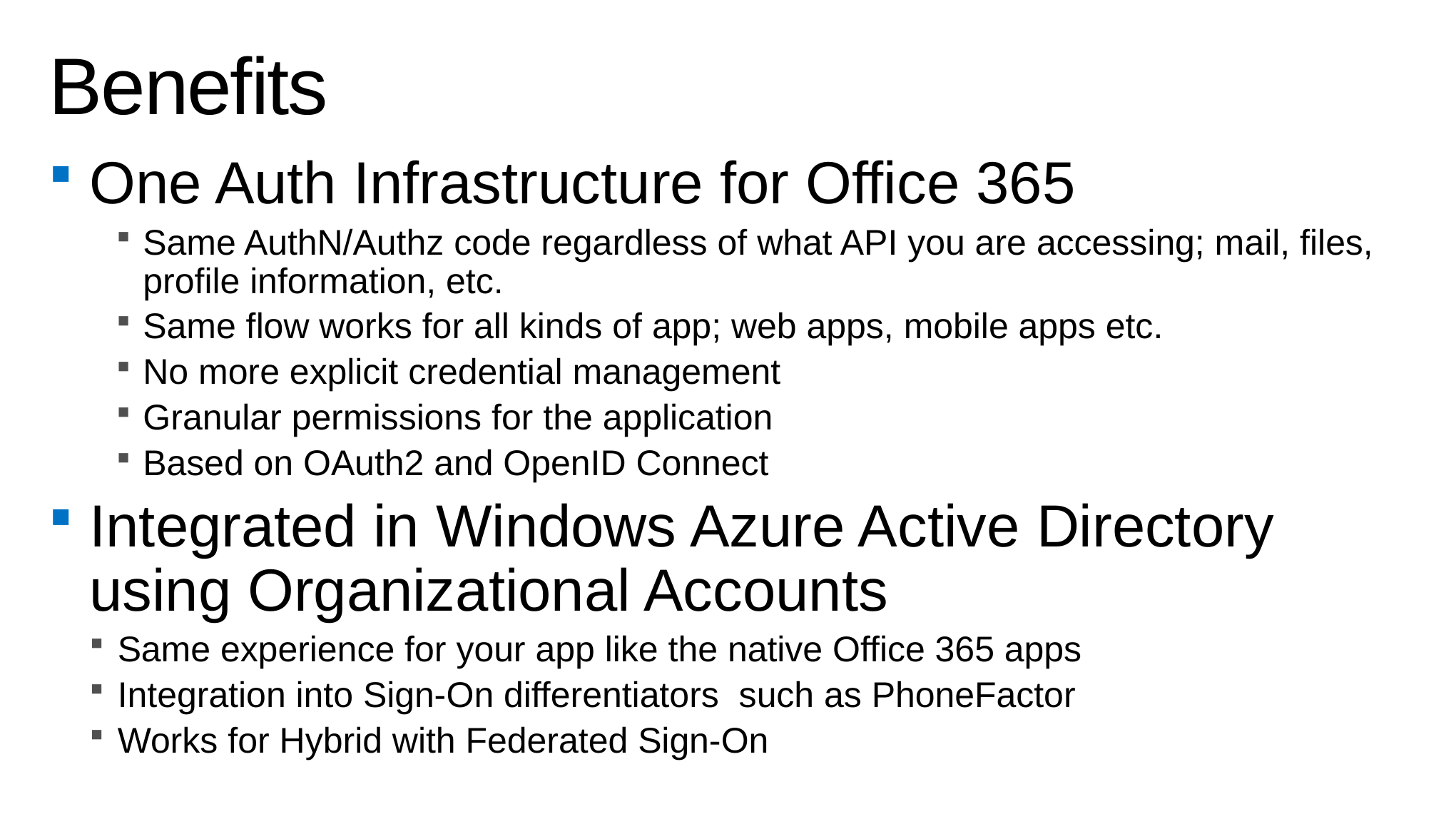

# Benefits
One Auth Infrastructure for Office 365
Same AuthN/Authz code regardless of what API you are accessing; mail, files, profile information, etc.
Same flow works for all kinds of app; web apps, mobile apps etc.
No more explicit credential management
Granular permissions for the application
Based on OAuth2 and OpenID Connect
Integrated in Windows Azure Active Directory using Organizational Accounts
Same experience for your app like the native Office 365 apps
Integration into Sign-On differentiators  such as PhoneFactor
Works for Hybrid with Federated Sign-On